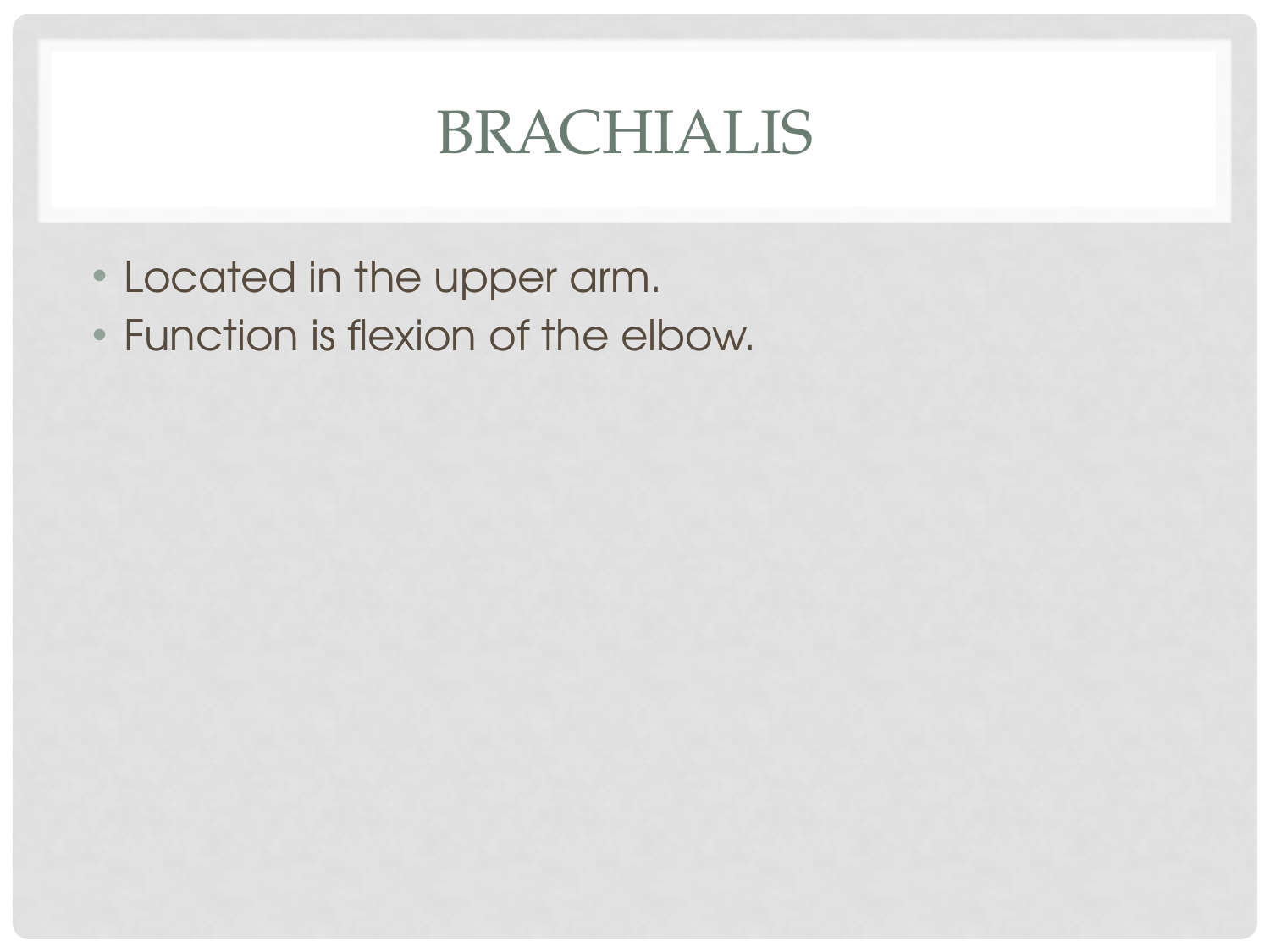

# Brachialis
Located in the upper arm.
Function is flexion of the elbow.